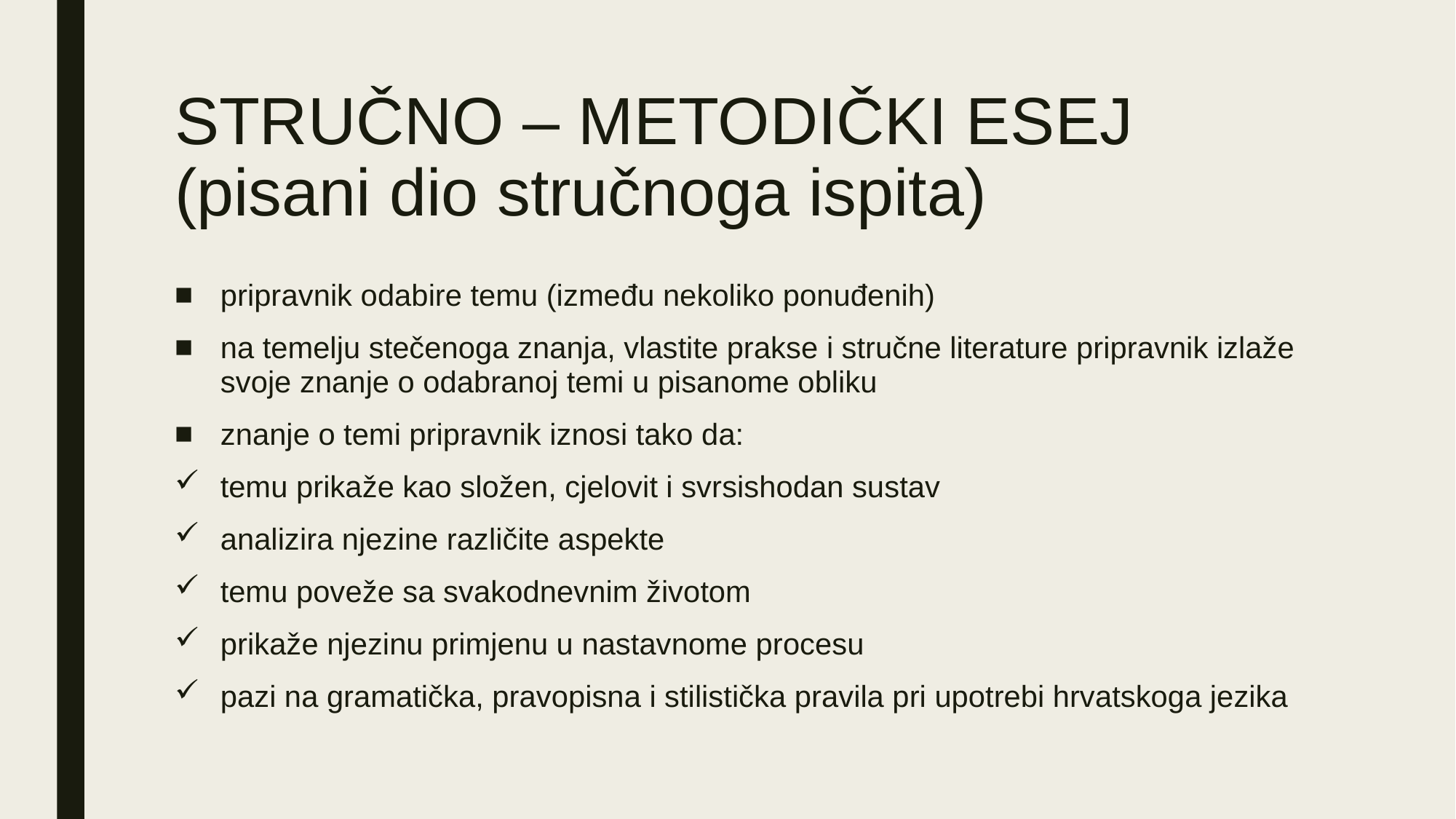

# STRUČNO – METODIČKI ESEJ (pisani dio stručnoga ispita)
pripravnik odabire temu (između nekoliko ponuđenih)
na temelju stečenoga znanja, vlastite prakse i stručne literature pripravnik izlaže svoje znanje o odabranoj temi u pisanome obliku
znanje o temi pripravnik iznosi tako da:
temu prikaže kao složen, cjelovit i svrsishodan sustav
analizira njezine različite aspekte
temu poveže sa svakodnevnim životom
prikaže njezinu primjenu u nastavnome procesu
pazi na gramatička, pravopisna i stilistička pravila pri upotrebi hrvatskoga jezika